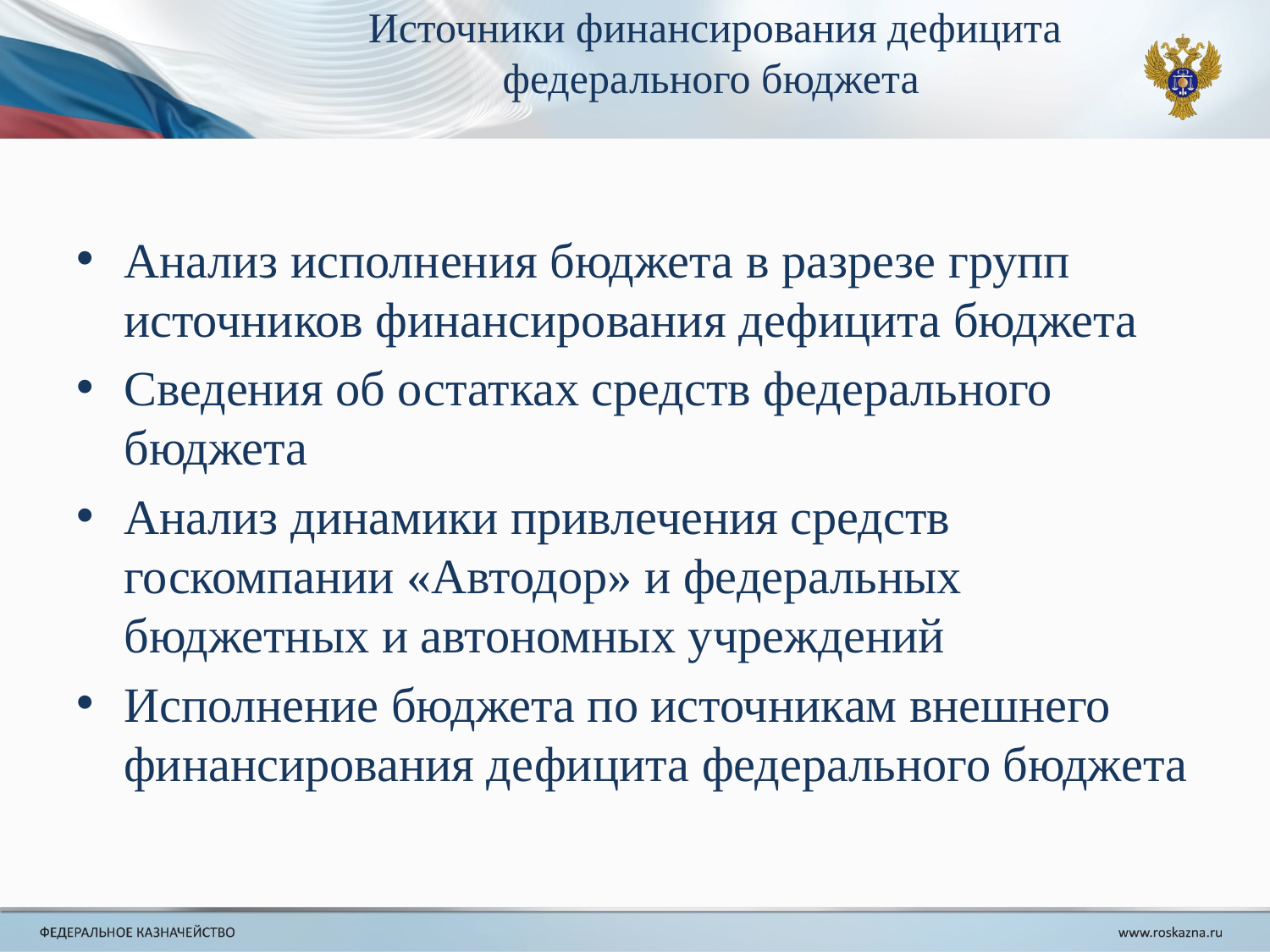

# Источники финансирования дефицита федерального бюджета
Анализ исполнения бюджета в разрезе групп источников финансирования дефицита бюджета
Сведения об остатках средств федерального бюджета
Анализ динамики привлечения средств госкомпании «Автодор» и федеральных бюджетных и автономных учреждений
Исполнение бюджета по источникам внешнего финансирования дефицита федерального бюджета